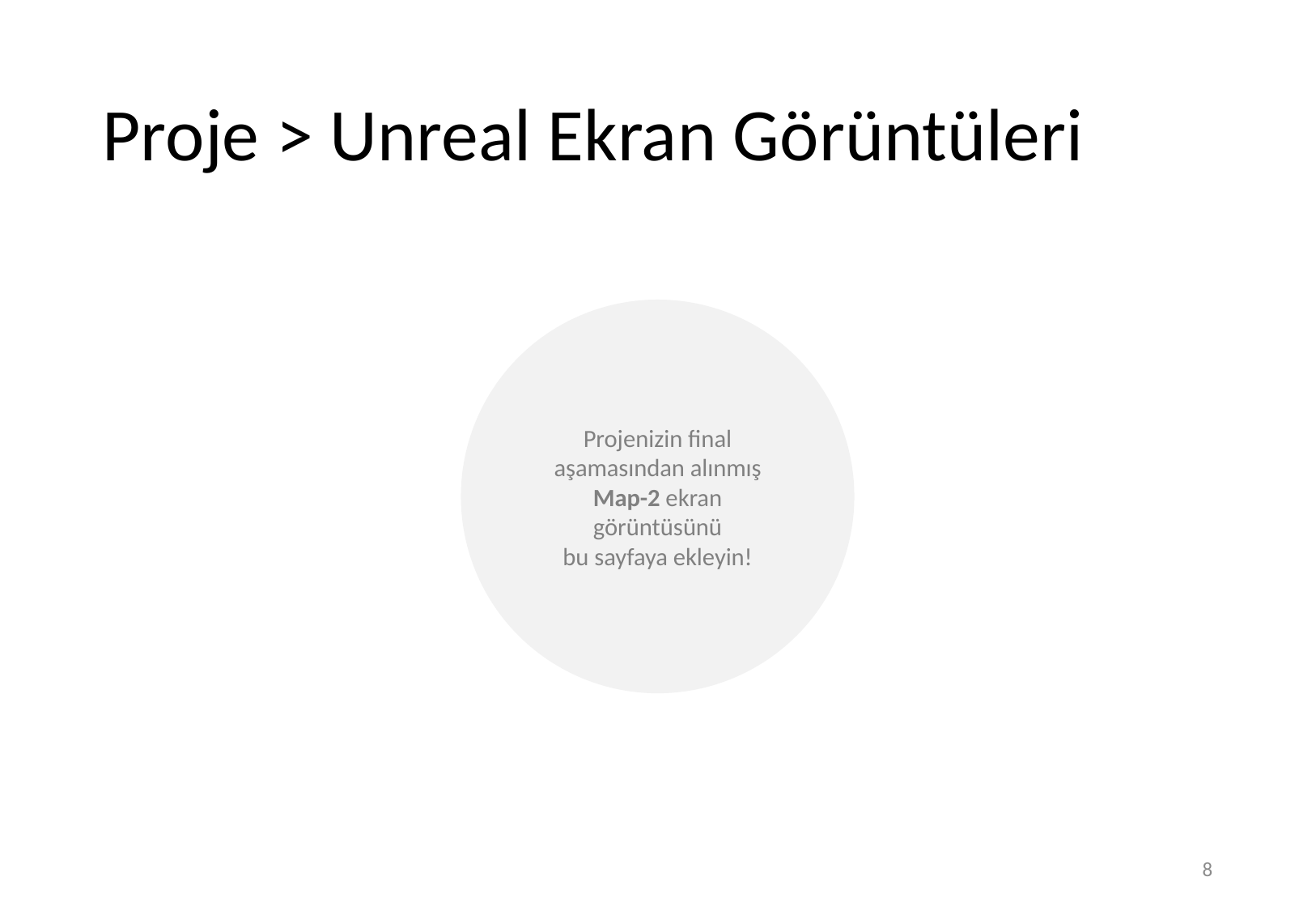

# Proje > Unreal Ekran Görüntüleri
Projenizin final aşamasından alınmış
Map-2 ekran görüntüsünü
bu sayfaya ekleyin!
8